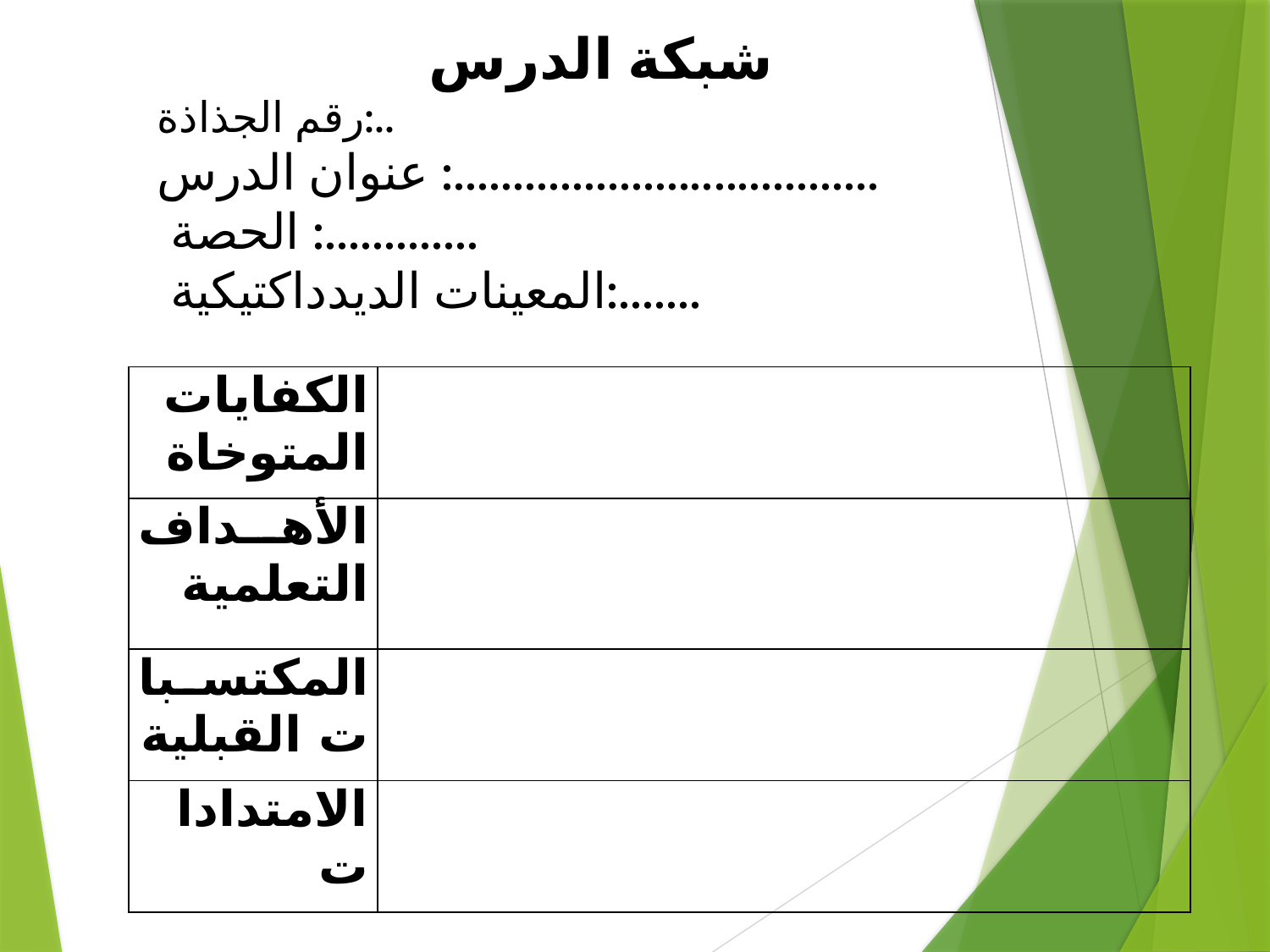

شبكة الدرس
رقم الجذاذة:..
عنوان الدرس :....................................
 الحصة :.............
 المعينات الديدداكتيكية:.......
| الكفايات المتوخاة |  |
| --- | --- |
| الأهــداف التعلمية |  |
| المكتسبات القبلية |  |
| الامتدادات |  |